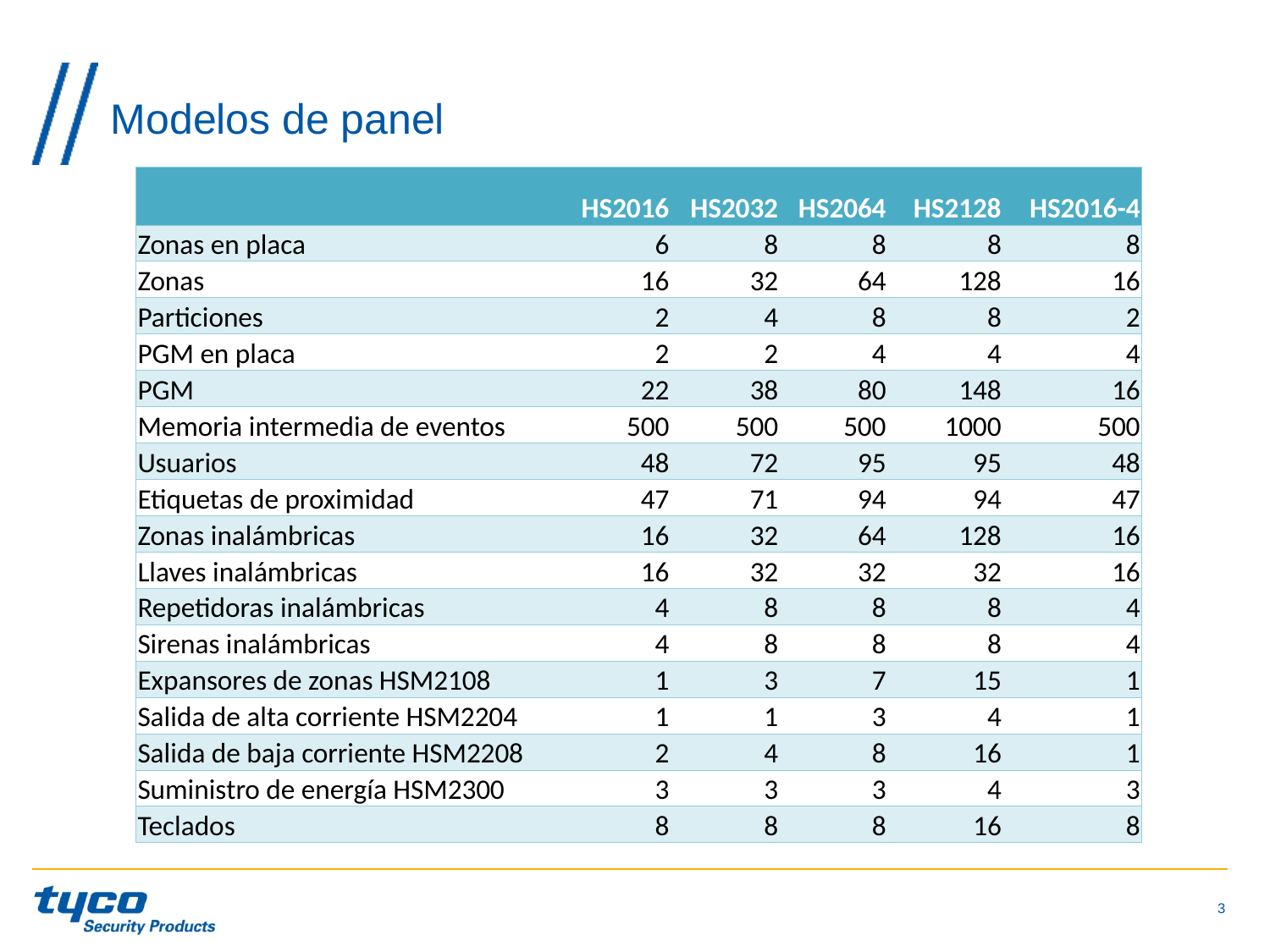

# Modelos de panel
|  | HS2016 | HS2032 | HS2064 | HS2128 | HS2016-4 |
| --- | --- | --- | --- | --- | --- |
| Zonas en placa | 6 | 8 | 8 | 8 | 8 |
| Zonas | 16 | 32 | 64 | 128 | 16 |
| Particiones | 2 | 4 | 8 | 8 | 2 |
| PGM en placa | 2 | 2 | 4 | 4 | 4 |
| PGM | 22 | 38 | 80 | 148 | 16 |
| Memoria intermedia de eventos | 500 | 500 | 500 | 1000 | 500 |
| Usuarios | 48 | 72 | 95 | 95 | 48 |
| Etiquetas de proximidad | 47 | 71 | 94 | 94 | 47 |
| Zonas inalámbricas | 16 | 32 | 64 | 128 | 16 |
| Llaves inalámbricas | 16 | 32 | 32 | 32 | 16 |
| Repetidoras inalámbricas | 4 | 8 | 8 | 8 | 4 |
| Sirenas inalámbricas | 4 | 8 | 8 | 8 | 4 |
| Expansores de zonas HSM2108 | 1 | 3 | 7 | 15 | 1 |
| Salida de alta corriente HSM2204 | 1 | 1 | 3 | 4 | 1 |
| Salida de baja corriente HSM2208 | 2 | 4 | 8 | 16 | 1 |
| Suministro de energía HSM2300 | 3 | 3 | 3 | 4 | 3 |
| Teclados | 8 | 8 | 8 | 16 | 8 |
3